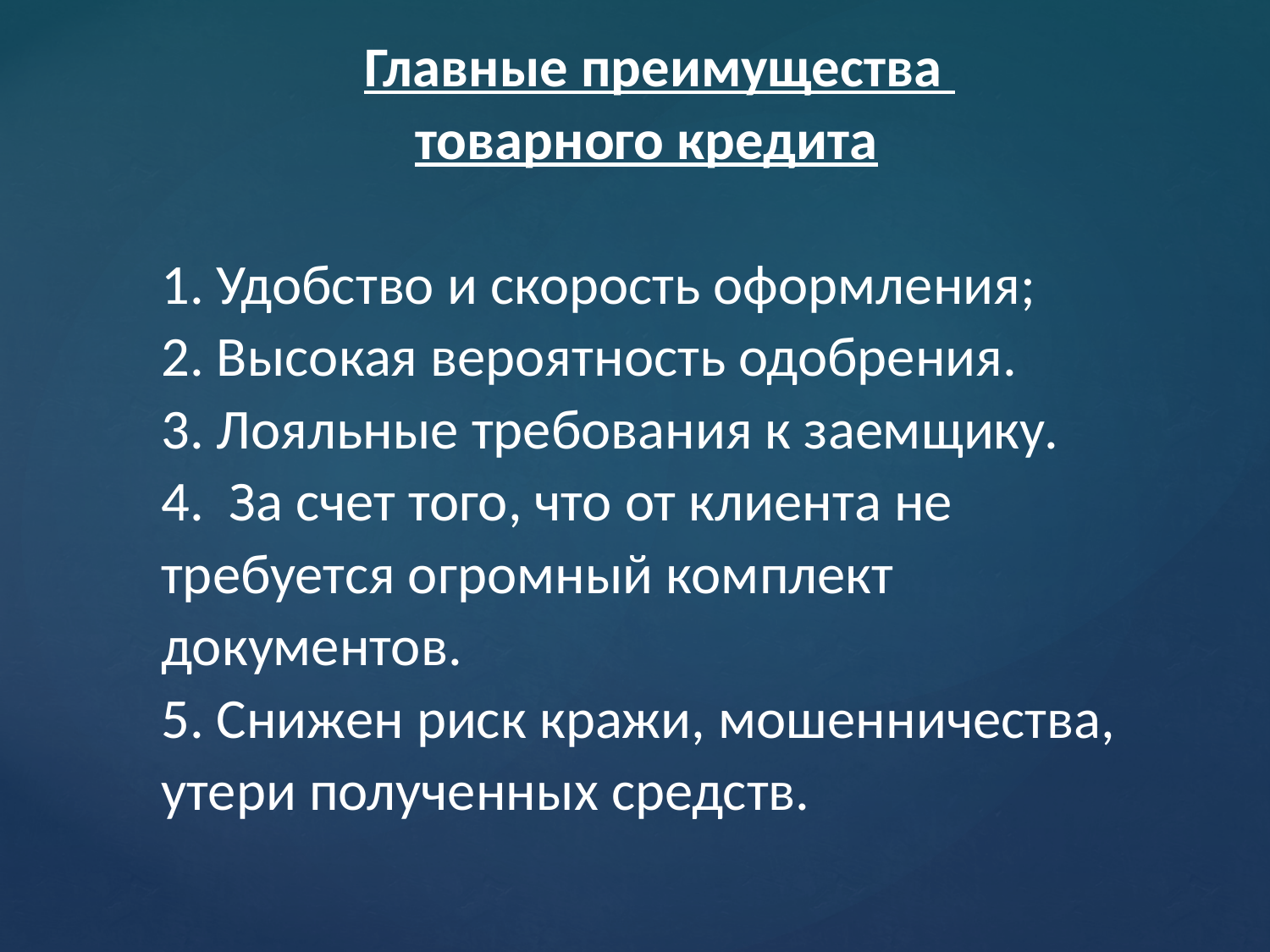

# Главные преимущества товарного кредита 1. Удобство и скорость оформления; 2. Высокая вероятность одобрения. 3. Лояльные требования к заемщику. 4.  За счет того, что от клиента не     требуется огромный комплект документов. 5. Снижен риск кражи, мошенничества, утери полученных средств.